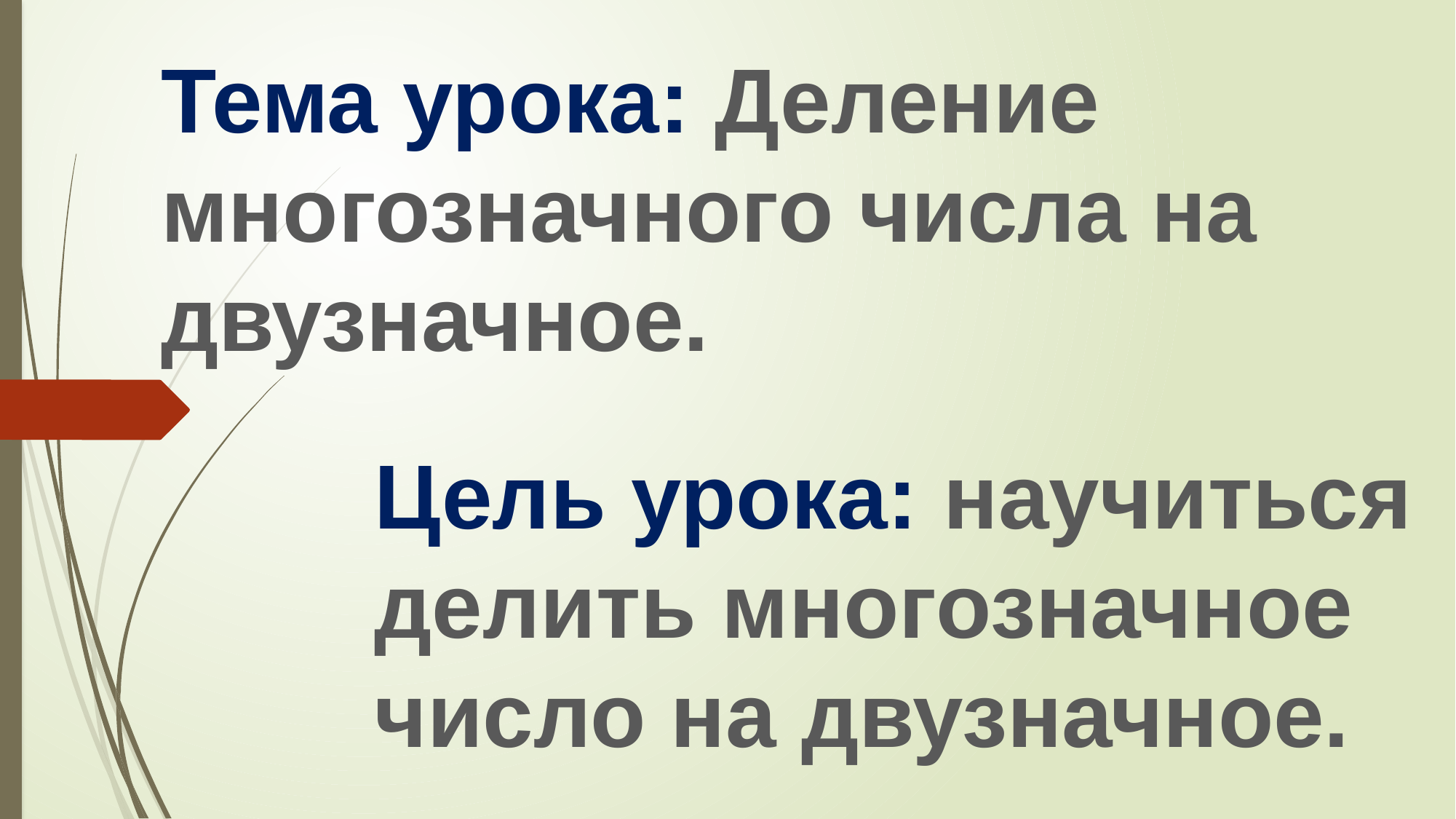

# Тема урока: Деление многозначного числа на двузначное.
Цель урока: научиться делить многозначное число на двузначное.